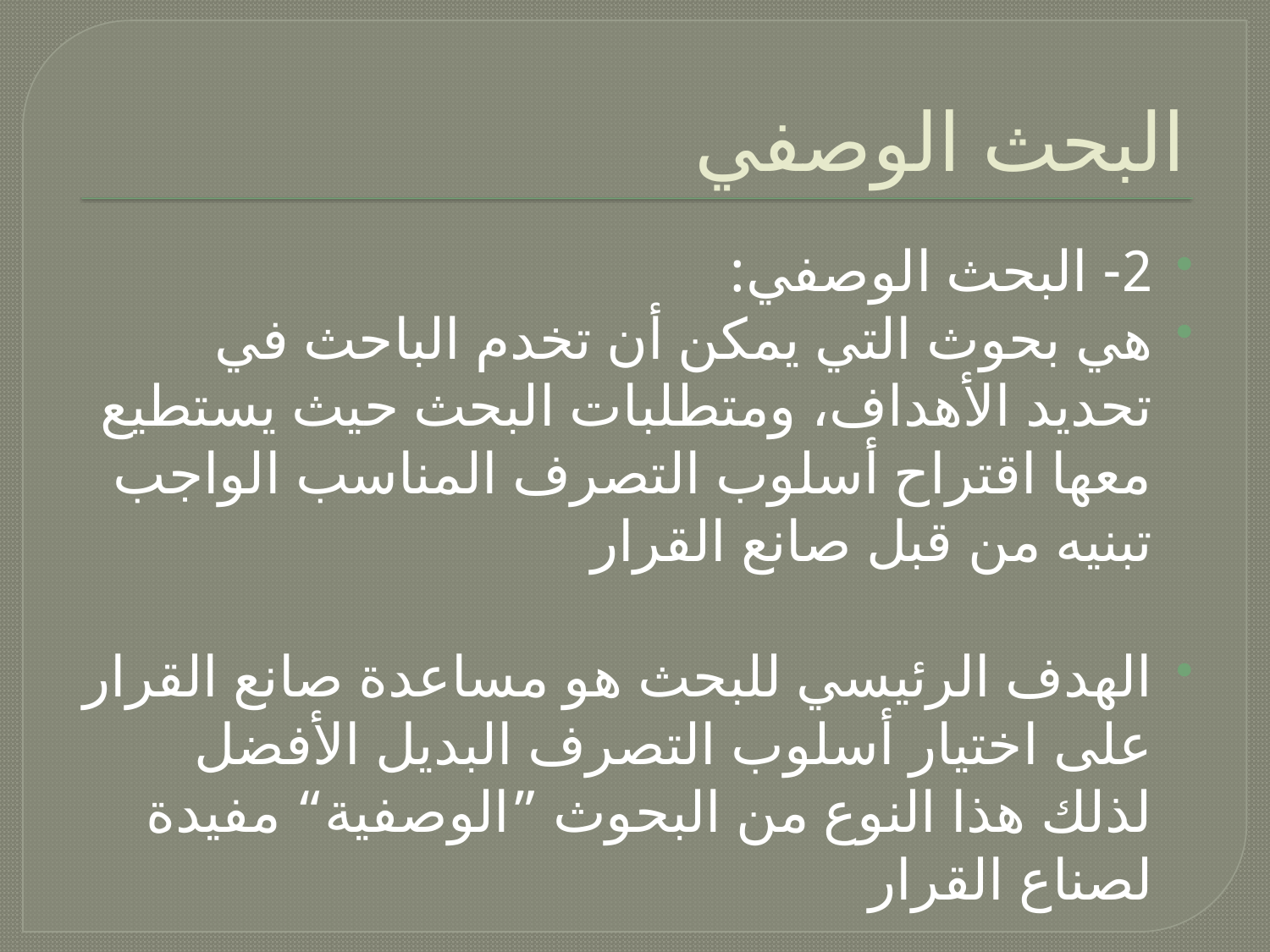

# البحث الوصفي
2- البحث الوصفي:
هي بحوث التي يمكن أن تخدم الباحث في تحديد الأهداف، ومتطلبات البحث حيث يستطيع معها اقتراح أسلوب التصرف المناسب الواجب تبنيه من قبل صانع القرار

الهدف الرئيسي للبحث هو مساعدة صانع القرار على اختيار أسلوب التصرف البديل الأفضل لذلك هذا النوع من البحوث ”الوصفية“ مفيدة لصناع القرار